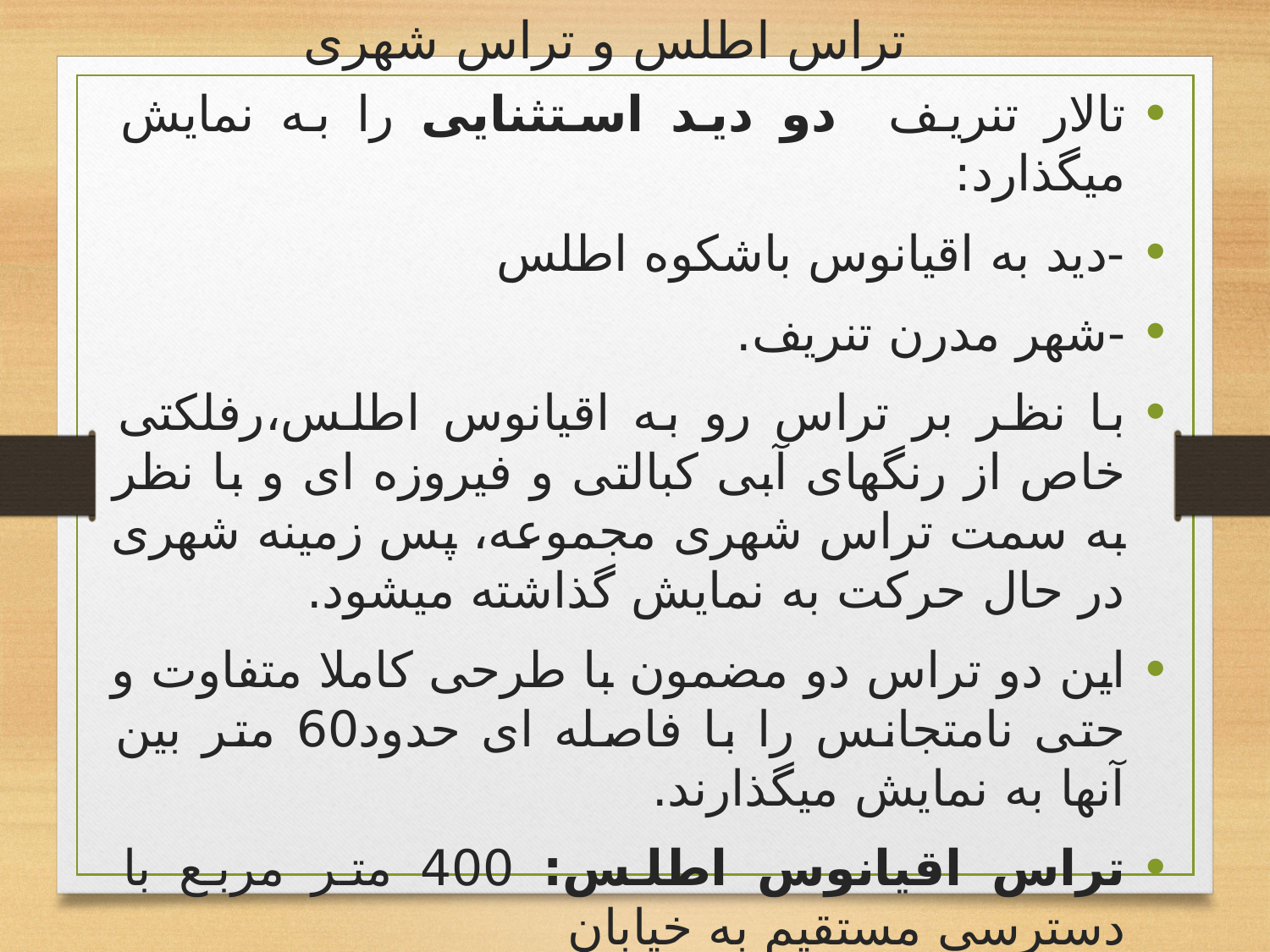

# تراس اطلس و تراس شهری
تالار تنریف  دو دید استثنایی را به نمایش میگذارد:
-دید به اقیانوس باشکوه اطلس
-شهر مدرن تنریف.
با نظر بر تراس رو به اقیانوس اطلس،رفلکتی خاص از رنگهای آبی کبالتی و فیروزه ای و با نظر به سمت تراس شهری مجموعه، پس زمینه شهری در حال حرکت به نمایش گذاشته میشود.
این دو تراس دو مضمون با طرحی کاملا متفاوت و حتی نامتجانس را با فاصله ای حدود60 متر بین آنها به نمایش میگذارند.
تراس اقیانوس اطلس: 400 متر مربع با دسترسی مستقیم به خیابان
تراس شهری : 350 متر مربع با دسترسی مستقیم به خیابان